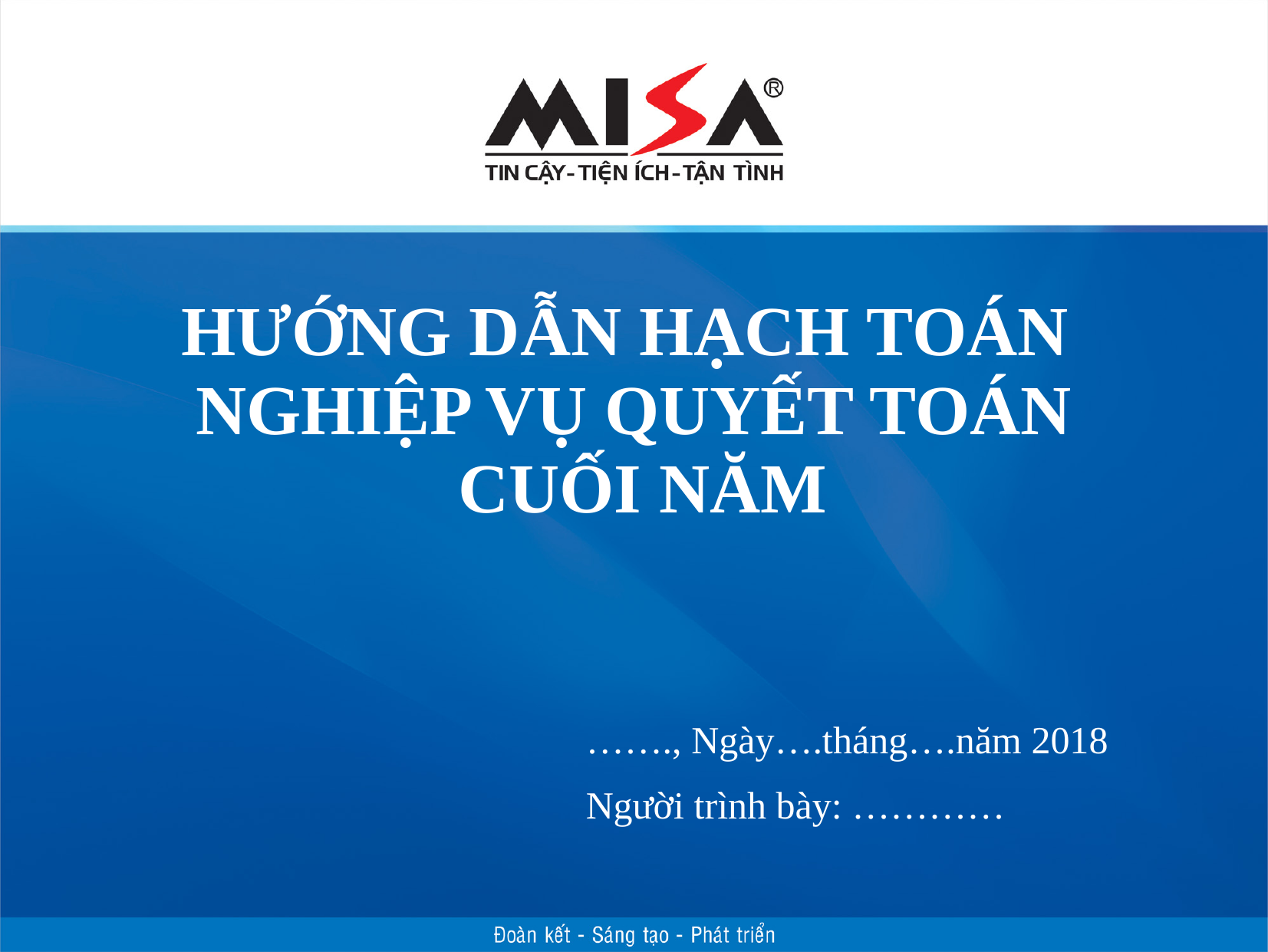

# HƯỚNG DẪN HẠCH TOÁN NGHIỆP VỤ QUYẾT TOÁN CUỐI NĂM
……., Ngày….tháng….năm 2018
Người trình bày: …………